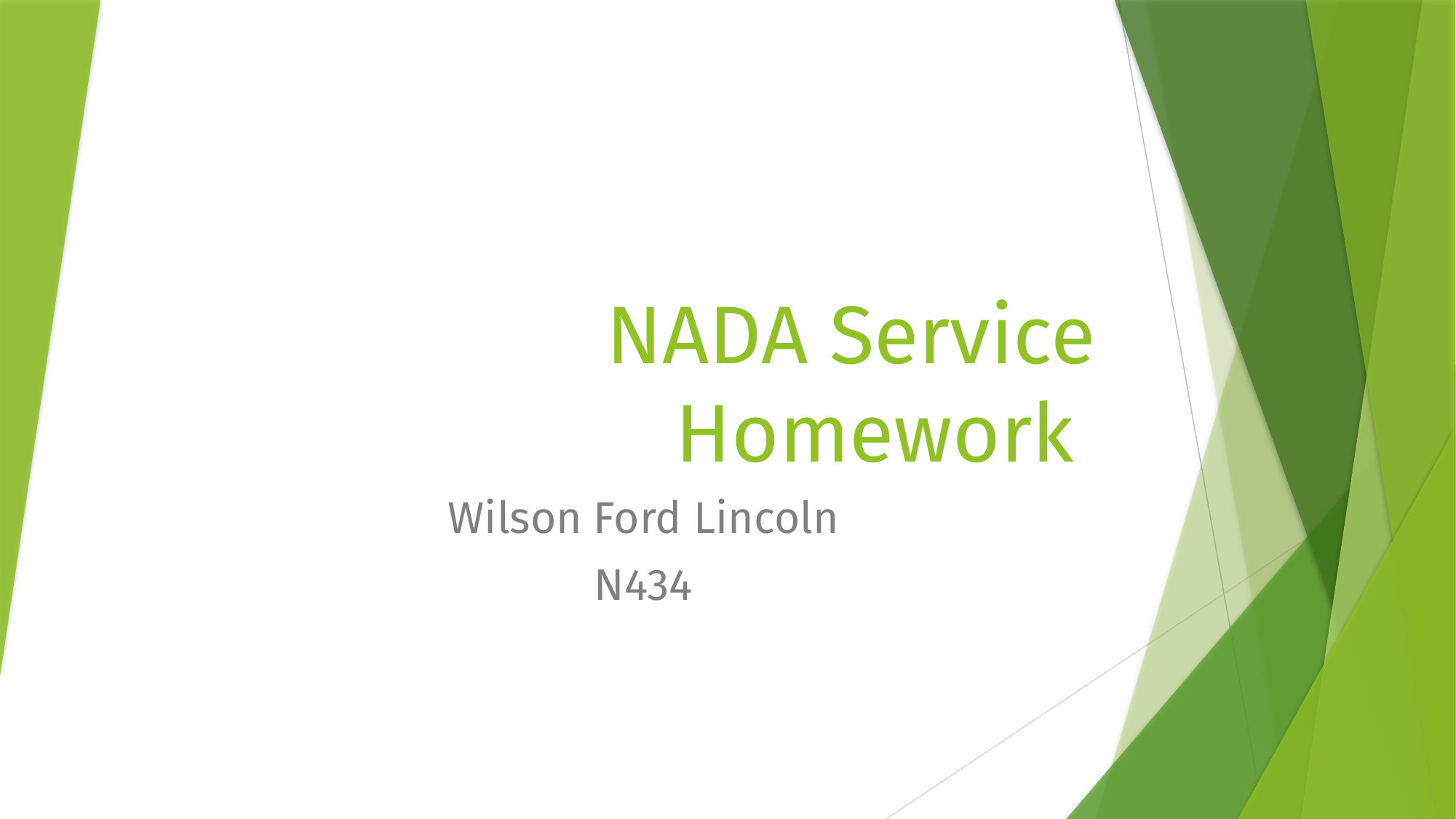

# NADA Service Homework
Wilson Ford Lincoln
N434